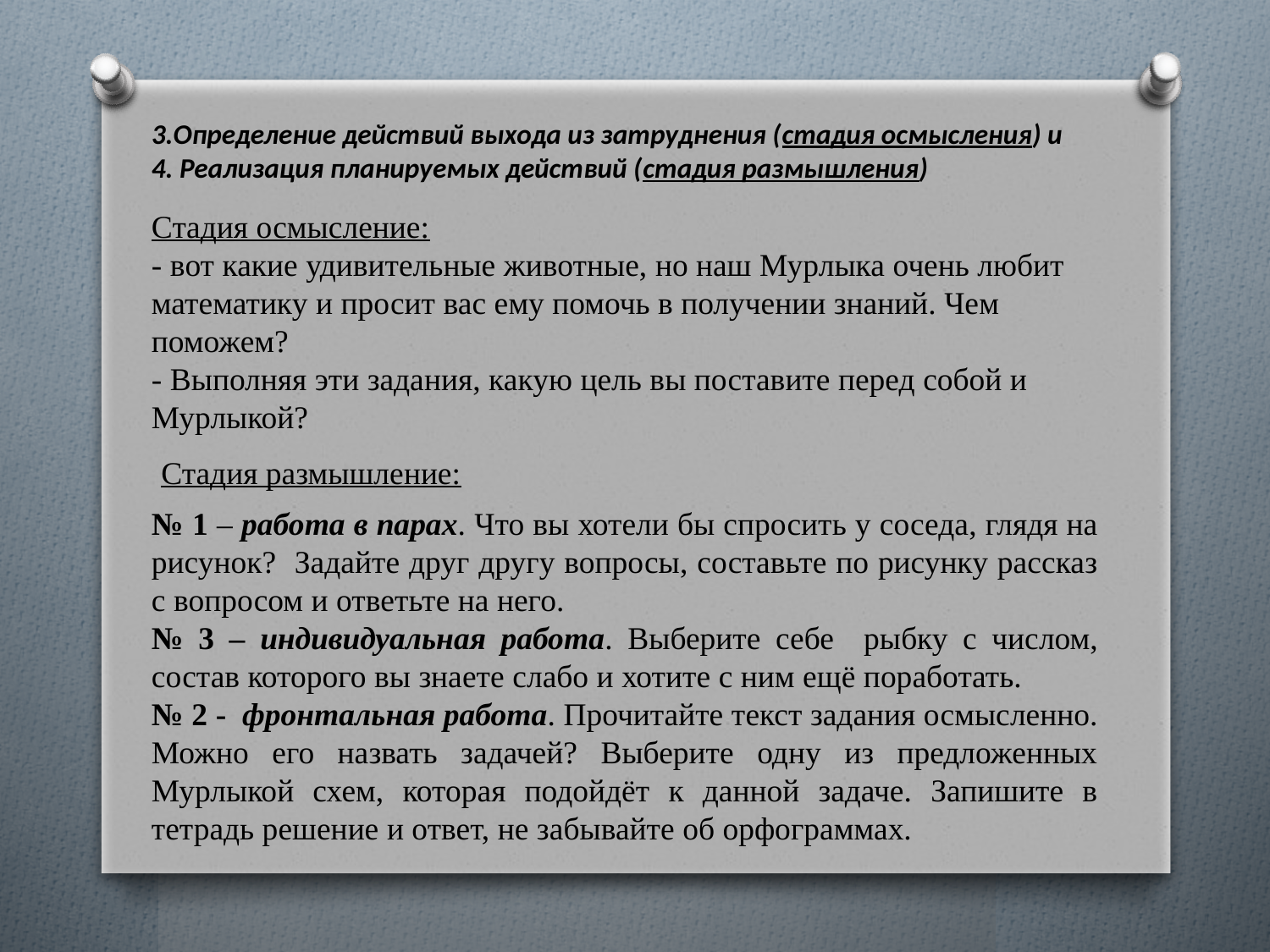

3.Определение действий выхода из затруднения (стадия осмысления) и
4. Реализация планируемых действий (стадия размышления)
Стадия осмысление:
- вот какие удивительные животные, но наш Мурлыка очень любит математику и просит вас ему помочь в получении знаний. Чем поможем?
- Выполняя эти задания, какую цель вы поставите перед собой и Мурлыкой?

Стадия размышление:
№ 1 – работа в парах. Что вы хотели бы спросить у соседа, глядя на рисунок?  Задайте друг другу вопросы, составьте по рисунку рассказ с вопросом и ответьте на него.
№ 3 – индивидуальная работа. Выберите себе  рыбку с числом, состав которого вы знаете слабо и хотите с ним ещё поработать.
№ 2 -  фронтальная работа. Прочитайте текст задания осмысленно. Можно его назвать задачей? Выберите одну из предложенных Мурлыкой схем, которая подойдёт к данной задаче. Запишите в тетрадь решение и ответ, не забывайте об орфограммах.